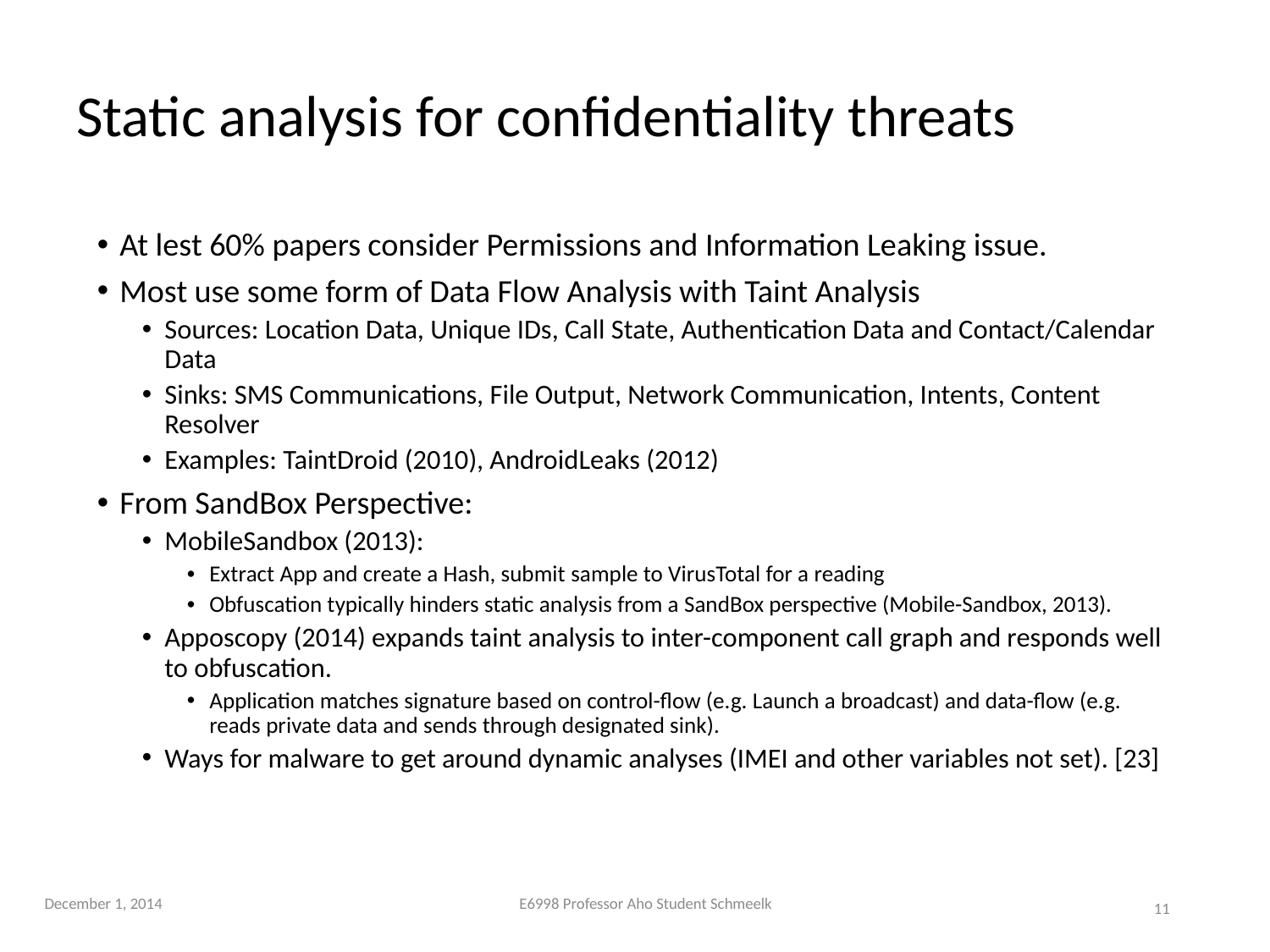

# Static analysis for confidentiality threats
At lest 60% papers consider Permissions and Information Leaking issue.
Most use some form of Data Flow Analysis with Taint Analysis
Sources: Location Data, Unique IDs, Call State, Authentication Data and Contact/Calendar Data
Sinks: SMS Communications, File Output, Network Communication, Intents, Content Resolver
Examples: TaintDroid (2010), AndroidLeaks (2012)
From SandBox Perspective:
MobileSandbox (2013):
Extract App and create a Hash, submit sample to VirusTotal for a reading
Obfuscation typically hinders static analysis from a SandBox perspective (Mobile-Sandbox, 2013).
Apposcopy (2014) expands taint analysis to inter-component call graph and responds well to obfuscation.
Application matches signature based on control-flow (e.g. Launch a broadcast) and data-flow (e.g. reads private data and sends through designated sink).
Ways for malware to get around dynamic analyses (IMEI and other variables not set). [23]

December 1, 2014
E6998 Professor Aho Student Schmeelk
11